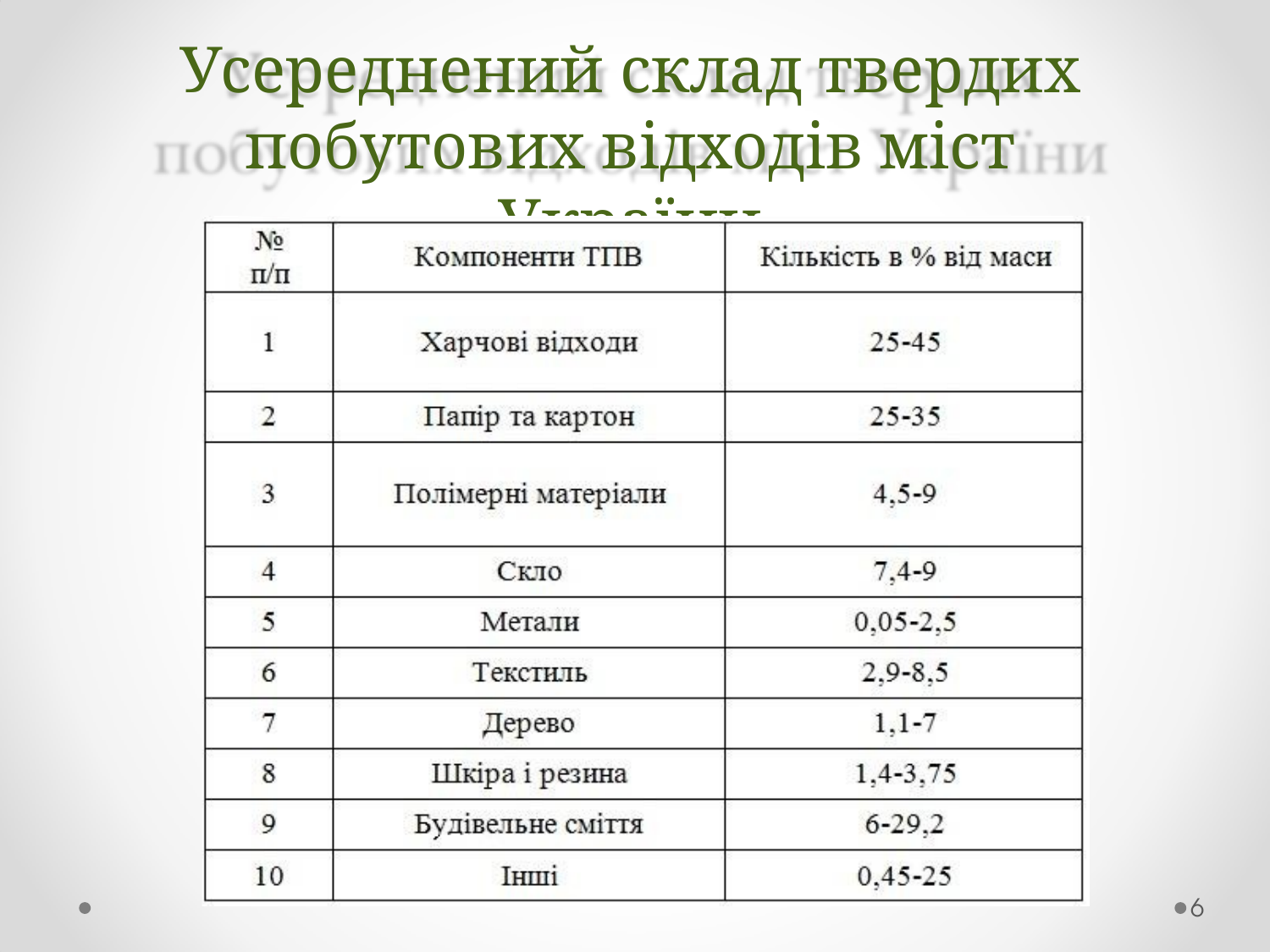

Усереднений склад твердих
побутових відходів міст України

6